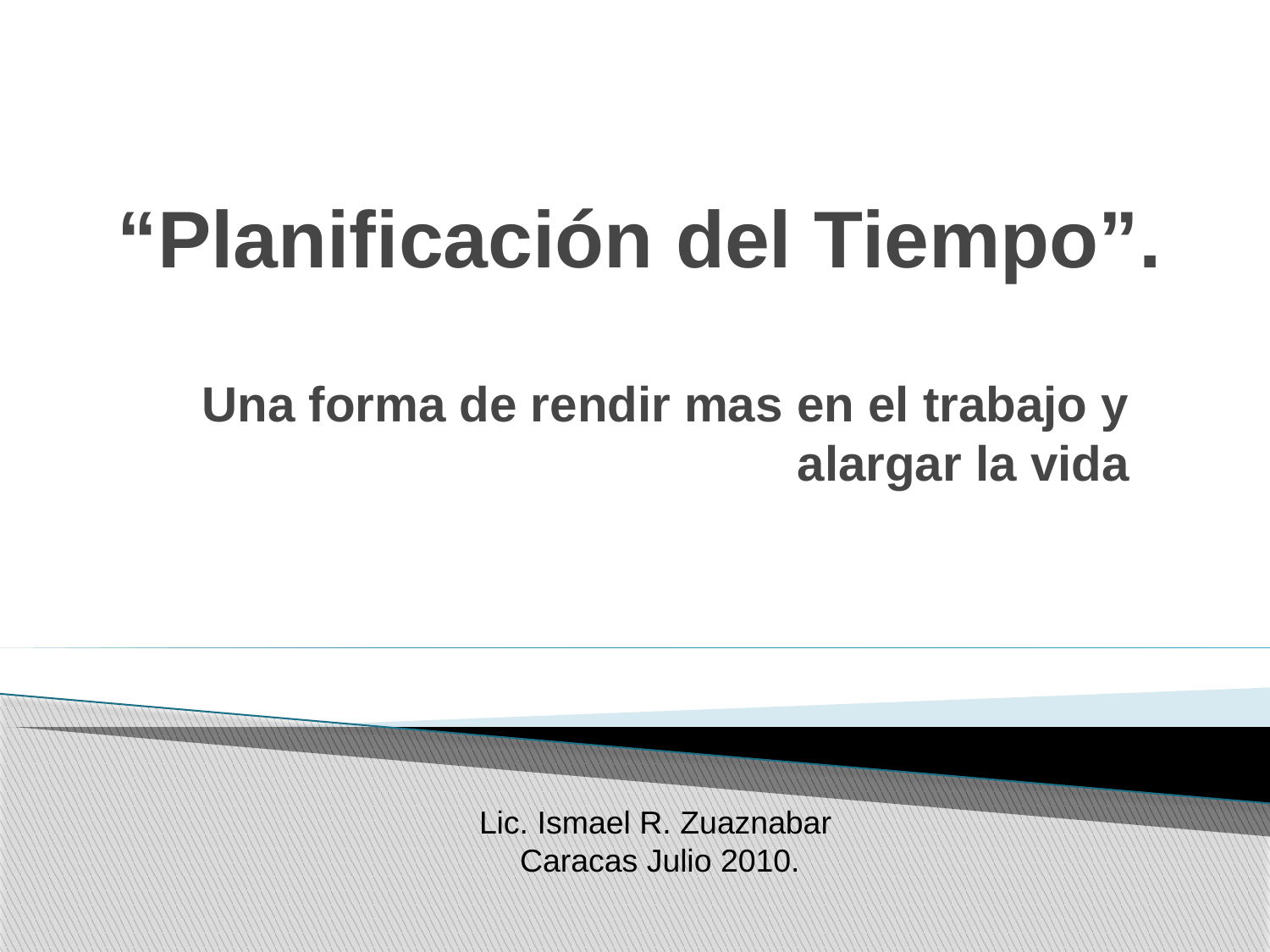

# “Planificación del Tiempo”.
Una forma de rendir mas en el trabajo y alargar la vida
Lic. Ismael R. Zuaznabar
Caracas Julio 2010.